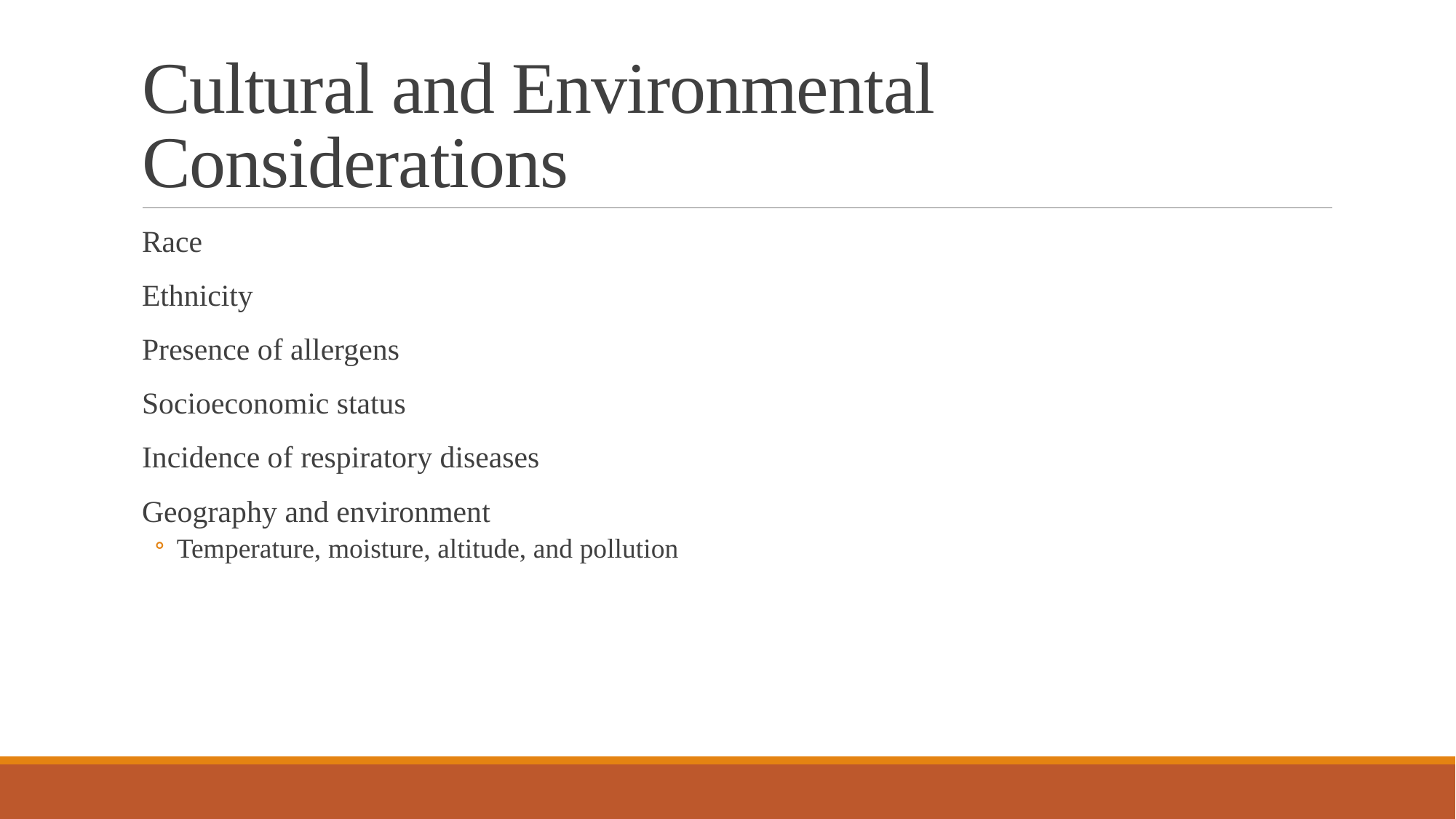

# Cultural and Environmental Considerations
Race
Ethnicity
Presence of allergens
Socioeconomic status
Incidence of respiratory diseases
Geography and environment
Temperature, moisture, altitude, and pollution